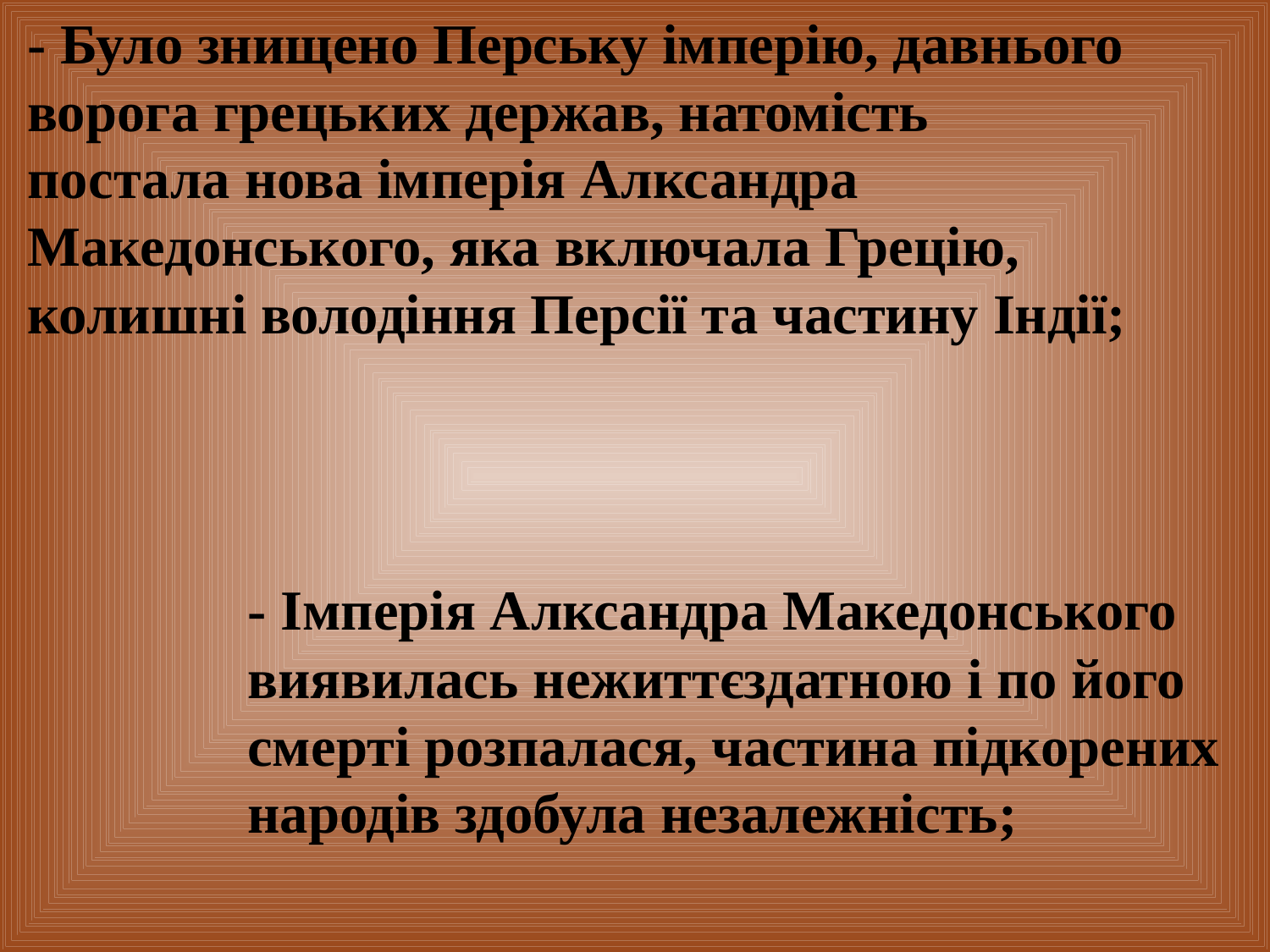

- Було знищено Перську імперію, давнього ворога грецьких держав, натомість постала нова імперія Алксандра Македонського, яка включала Грецію, колишні володіння Персії та частину Індії;
- Імперія Алксандра Македонського виявилась нежиттєздатною і по його смерті розпалася, частина підкорених народів здобула незалежність;